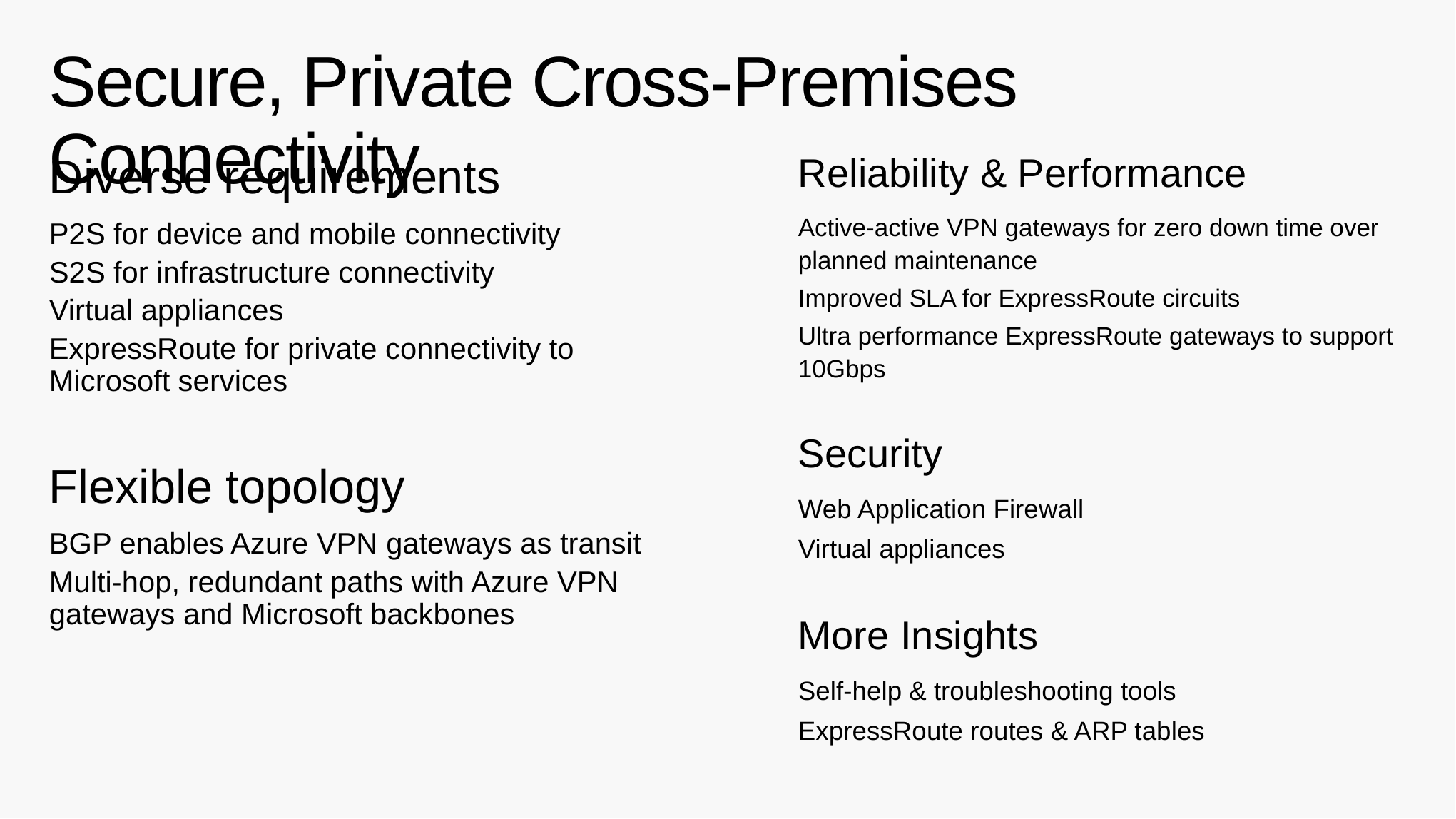

# Secure, Private Cross-Premises Connectivity
Diverse requirements
P2S for device and mobile connectivity
S2S for infrastructure connectivity
Virtual appliances
ExpressRoute for private connectivity to Microsoft services

Flexible topology
BGP enables Azure VPN gateways as transit
Multi-hop, redundant paths with Azure VPN gateways and Microsoft backbones
Reliability & Performance
Active-active VPN gateways for zero down time over planned maintenance
Improved SLA for ExpressRoute circuits
Ultra performance ExpressRoute gateways to support 10Gbps

Security
Web Application Firewall
Virtual appliances

More Insights
Self-help & troubleshooting tools
ExpressRoute routes & ARP tables